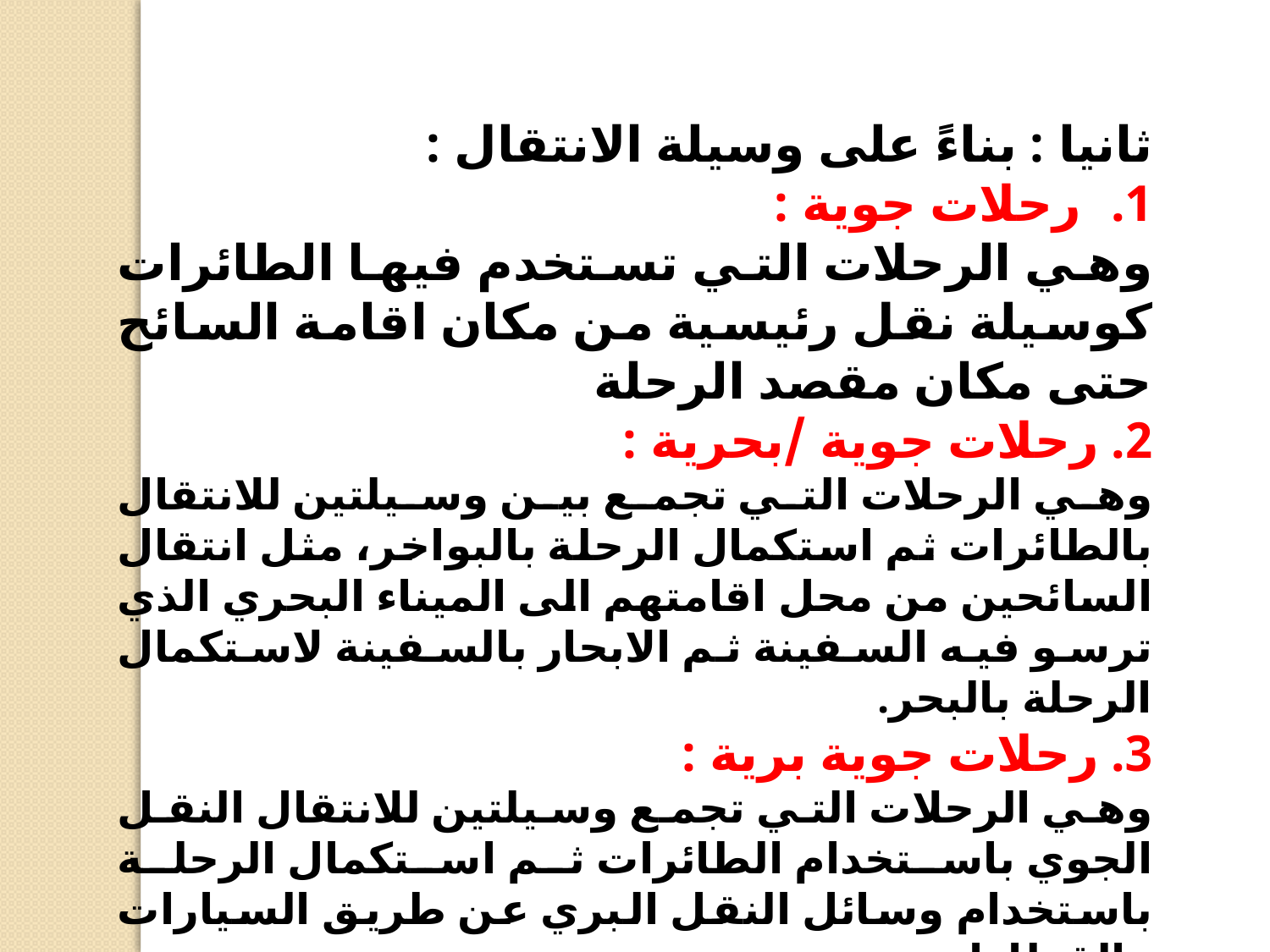

ثانيا : بناءً على وسيلة الانتقال :
رحلات جوية :
وهي الرحلات التي تستخدم فيها الطائرات كوسيلة نقل رئيسية من مكان اقامة السائح حتى مكان مقصد الرحلة
2. رحلات جوية /بحرية :
وهي الرحلات التي تجمع بين وسيلتين للانتقال بالطائرات ثم استكمال الرحلة بالبواخر، مثل انتقال السائحين من محل اقامتهم الى الميناء البحري الذي ترسو فيه السفينة ثم الابحار بالسفينة لاستكمال الرحلة بالبحر.
3. رحلات جوية برية :
وهي الرحلات التي تجمع وسيلتين للانتقال النقل الجوي باستخدام الطائرات ثم استكمال الرحلة باستخدام وسائل النقل البري عن طريق السيارات والقطارات.